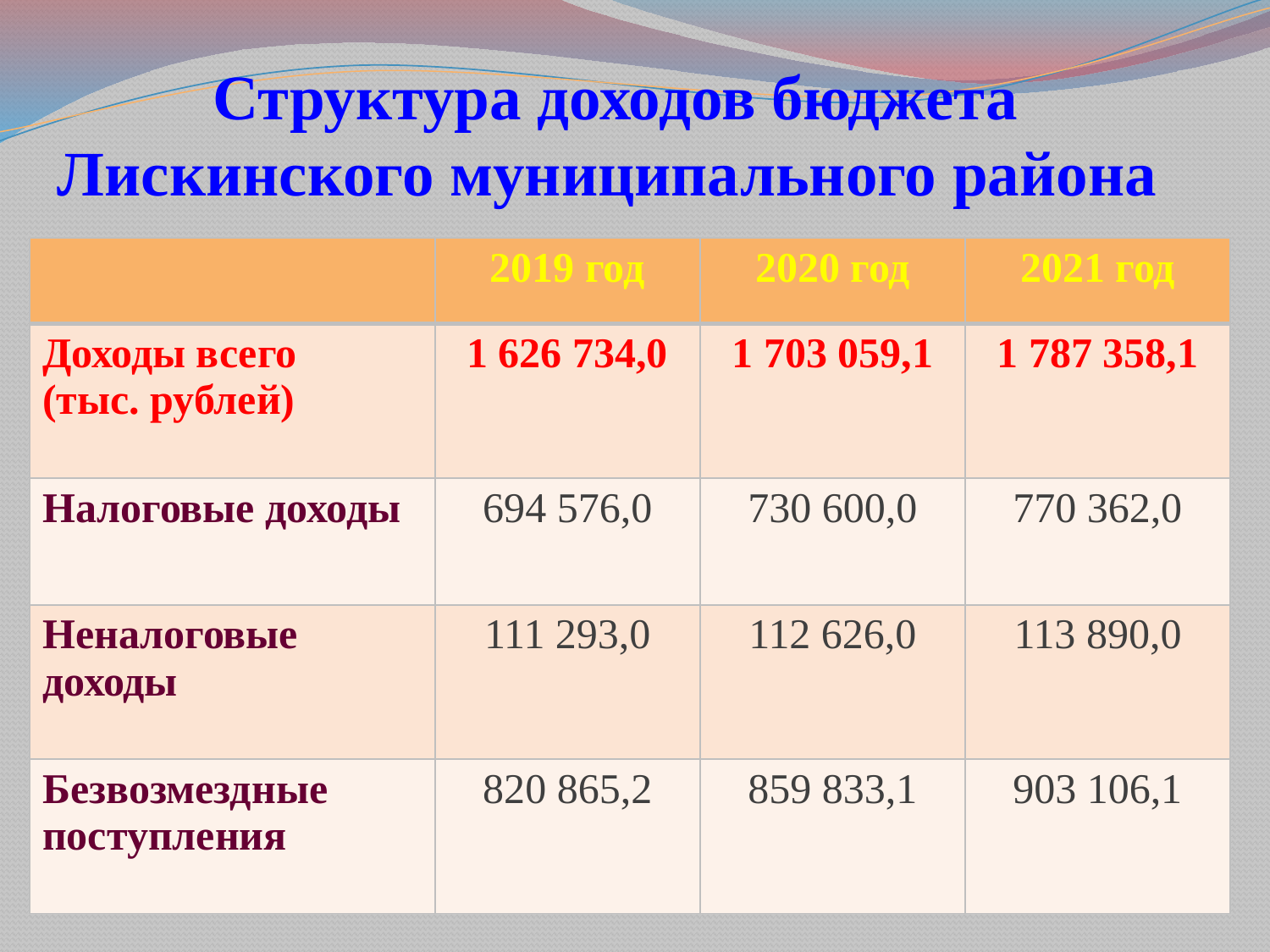

# Структура доходов бюджета Лискинского муниципального района
|  | 2019 год | 2020 год | 2021 год |
| --- | --- | --- | --- |
| Доходы всего (тыс. рублей) | 1 626 734,0 | 1 703 059,1 | 1 787 358,1 |
| Налоговые доходы | 694 576,0 | 730 600,0 | 770 362,0 |
| Неналоговые доходы | 111 293,0 | 112 626,0 | 113 890,0 |
| Безвозмездные поступления | 820 865,2 | 859 833,1 | 903 106,1 |